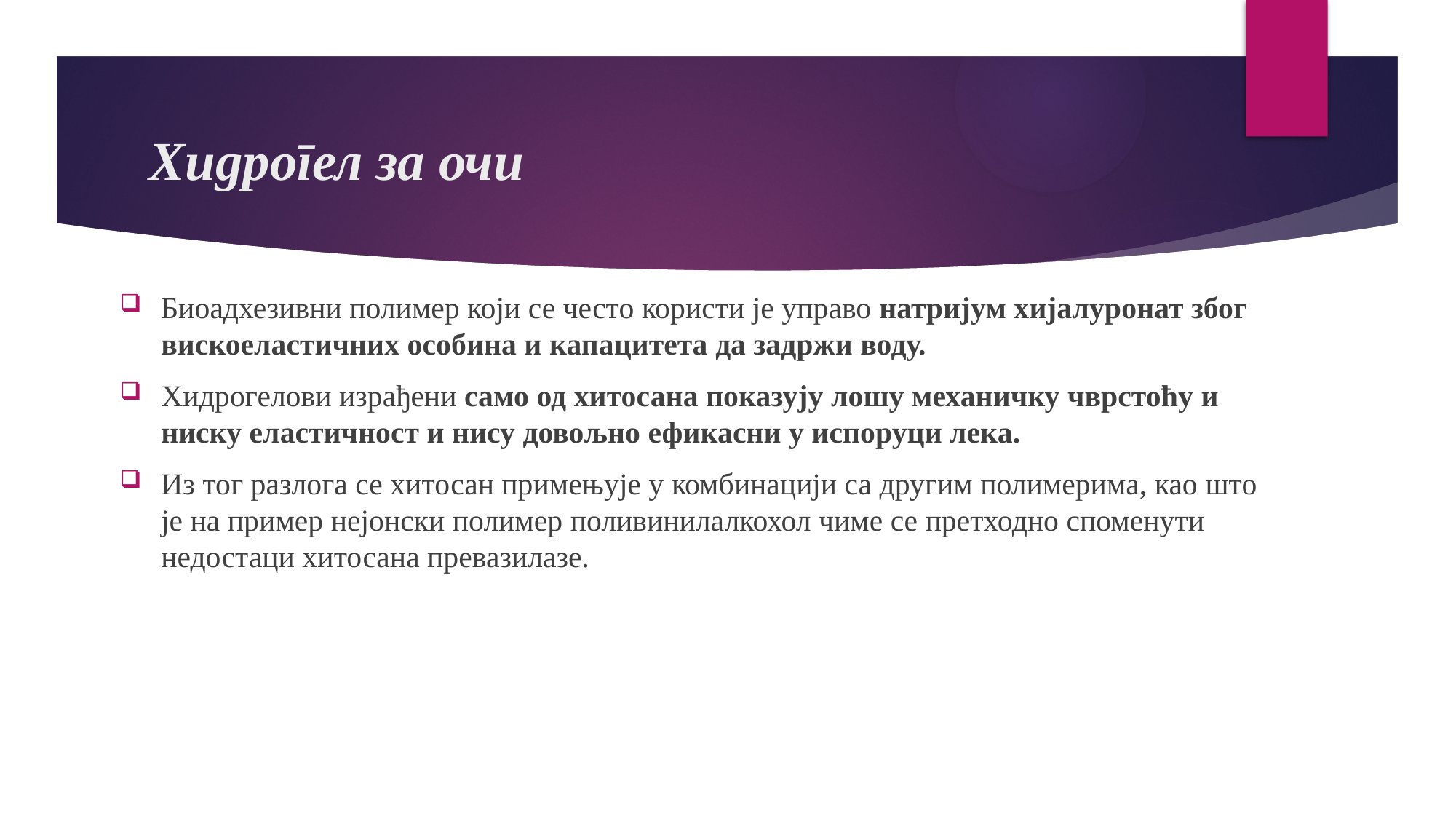

# Хидрогел за очи
Биоадхезивни полимер који се често користи је управо натријум хијалуронат због вискоеластичних особина и капацитета да задржи воду.
Хидрогелови израђени само од хитосана показују лошу механичку чврстоћу и ниску еластичност и нису довољно ефикасни у испоруци лека.
Из тог разлога се хитосан примењује у комбинацији са другим полимерима, као што је на пример нејонски полимер поливинилалкохол чиме се претходно споменути недостаци хитосана превазилазе.